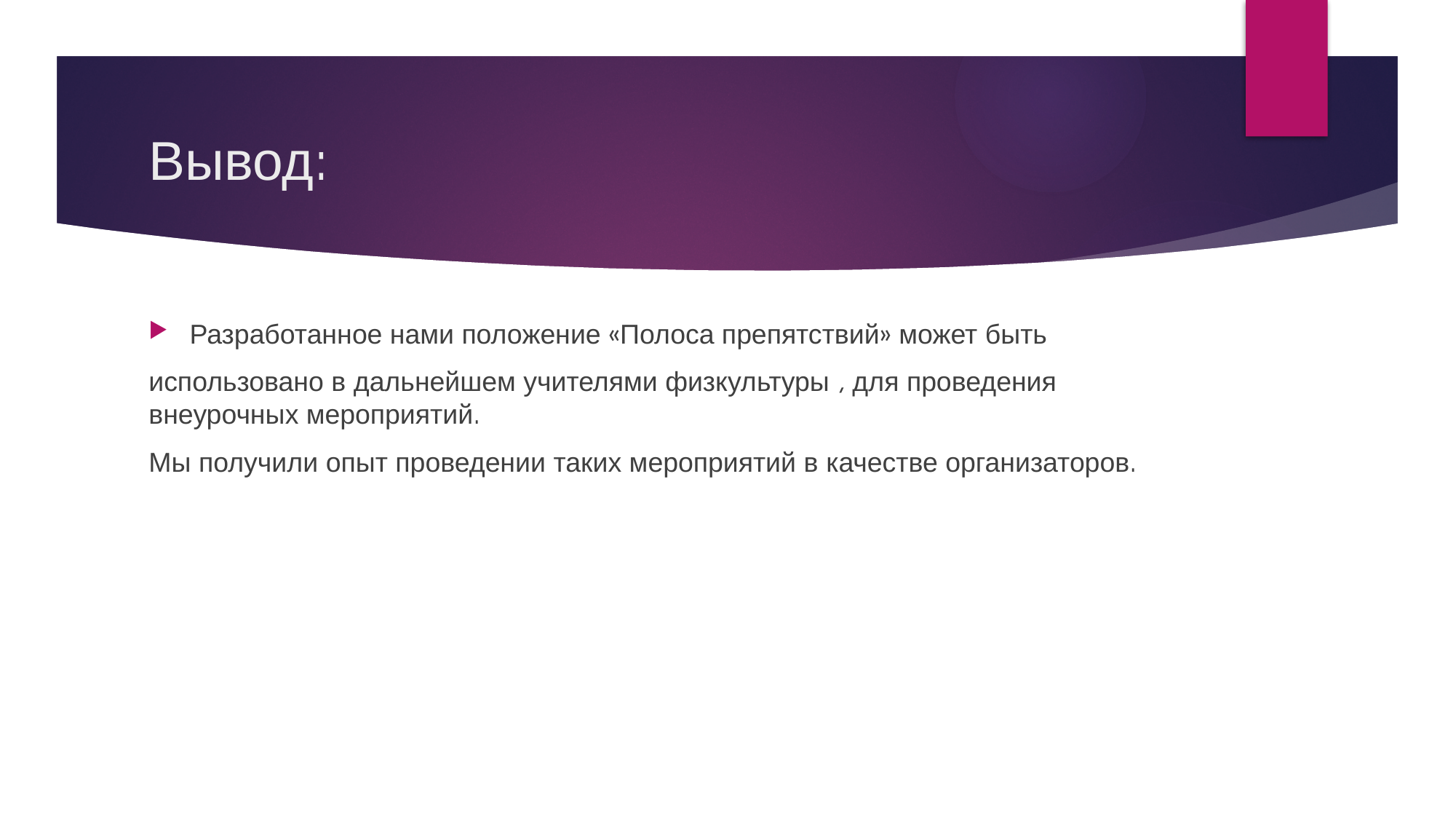

# Вывод:
Разработанное нами положение «Полоса препятствий» может быть
использовано в дальнейшем учителями физкультуры , для проведения внеурочных мероприятий.
Мы получили опыт проведении таких мероприятий в качестве организаторов.